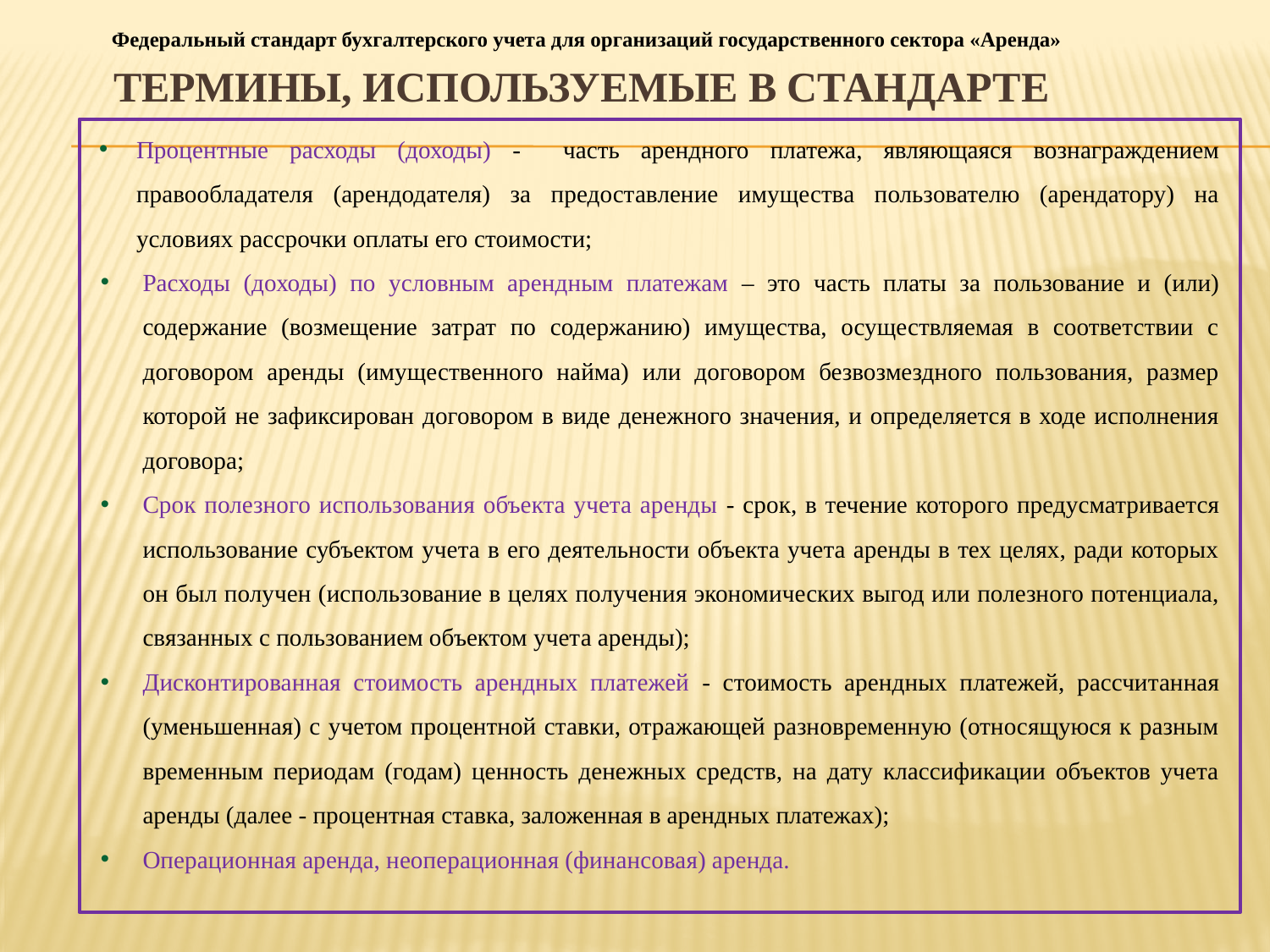

Федеральный стандарт бухгалтерского учета для организаций государственного сектора «Аренда»
# Термины, используемые в Стандарте

Процентные расходы (доходы) -  часть арендного платежа, являющаяся вознаграждением правообладателя (арендодателя) за предоставление имущества пользователю (арендатору) на условиях рассрочки оплаты его стоимости;
Расходы (доходы) по условным арендным платежам – это часть платы за пользование и (или) содержание (возмещение затрат по содержанию) имущества, осуществляемая в соответствии с договором аренды (имущественного найма) или договором безвозмездного пользования, размер которой не зафиксирован договором в виде денежного значения, и определяется в ходе исполнения договора;
Срок полезного использования объекта учета аренды - срок, в течение которого предусматривается использование субъектом учета в его деятельности объекта учета аренды в тех целях, ради которых он был получен (использование в целях получения экономических выгод или полезного потенциала, связанных с пользованием объектом учета аренды);
Дисконтированная стоимость арендных платежей - стоимость арендных платежей, рассчитанная (уменьшенная) с учетом процентной ставки, отражающей разновременную (относящуюся к разным временным периодам (годам) ценность денежных средств, на дату классификации объектов учета аренды (далее - процентная ставка, заложенная в арендных платежах);
Операционная аренда, неоперационная (финансовая) аренда.